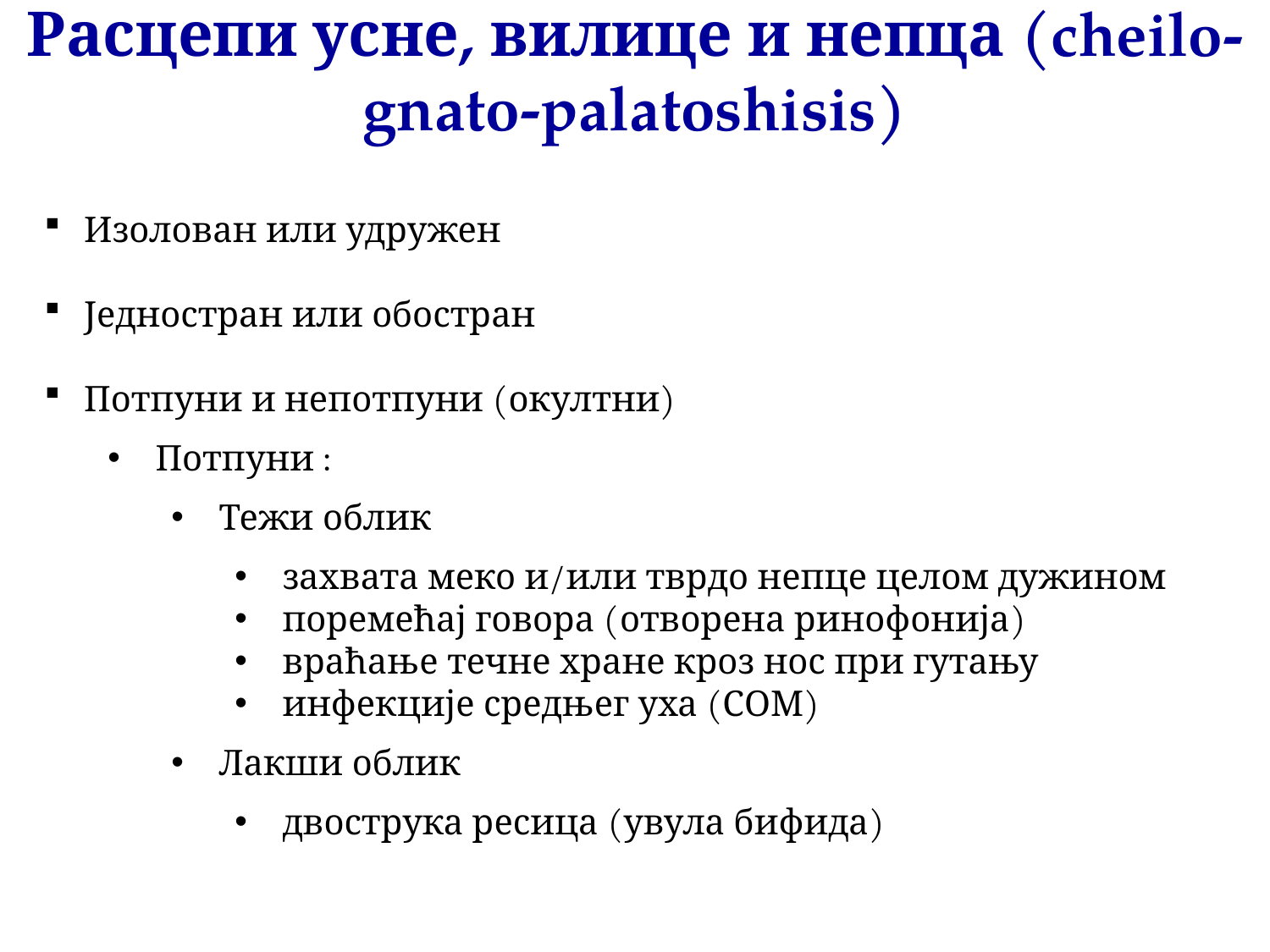

Расцепи усне, вилице и непца (cheilo-gnato-palatoshisis)

Изолован или удружен

Једностран или обостран

Потпуни и непотпуни (окултни)

Потпуни :

Тежи облик

захвата меко и/или тврдо непце целом дужином
поремећај говора (отворена ринофонија)
враћање течне хране кроз нос при гутању
инфекције средњег уха (СОМ)

Лакши облик

двострука ресица (увула бифида)